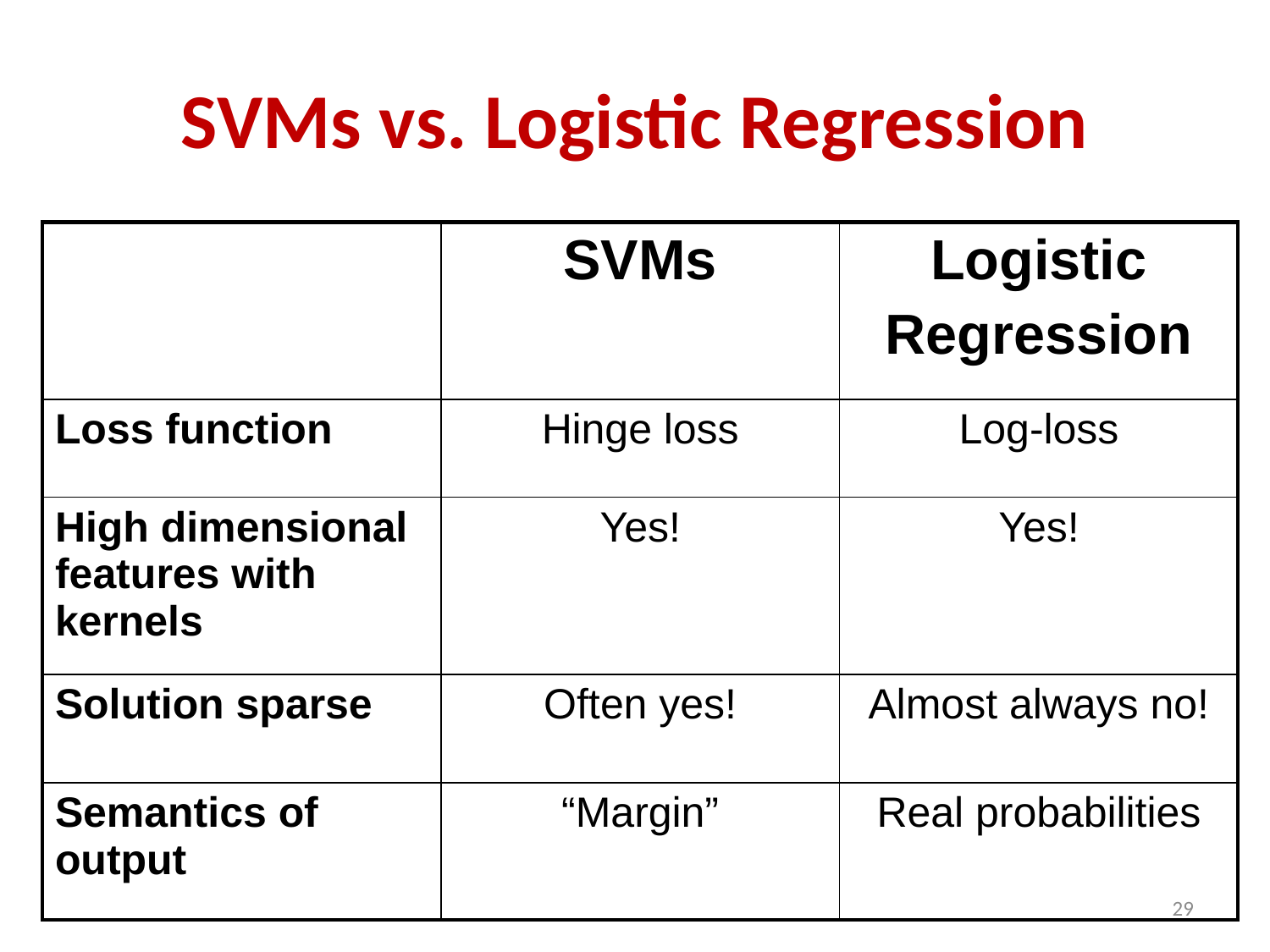

# SVMs vs. Logistic Regression
|  | SVMs | Logistic Regression |
| --- | --- | --- |
| Loss function | Hinge loss | Log-loss |
| High dimensional features with kernels | Yes! | Yes! |
| Solution sparse | Often yes! | Almost always no! |
| Semantics of output | “Margin” | Real probabilities |
29